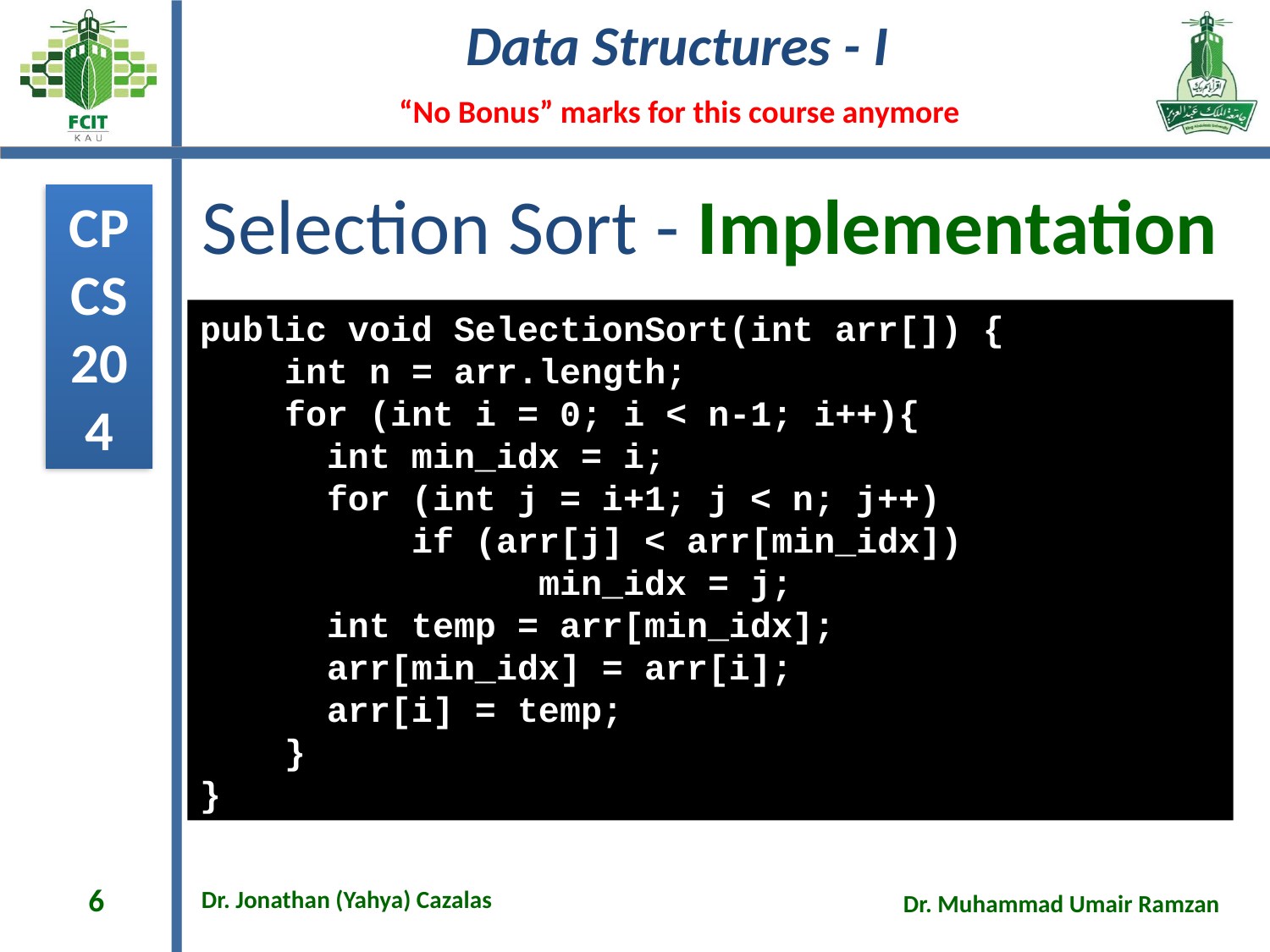

# Selection Sort - Implementation

public void SelectionSort(int arr[]) {
    int n = arr.length;
    for (int i = 0; i < n-1; i++){
      int min_idx = i;
      for (int j = i+1; j < n; j++)
          if (arr[j] < arr[min_idx])
                min_idx = j;
      int temp = arr[min_idx];
      arr[min_idx] = arr[i];
      arr[i] = temp;
    }
}
6